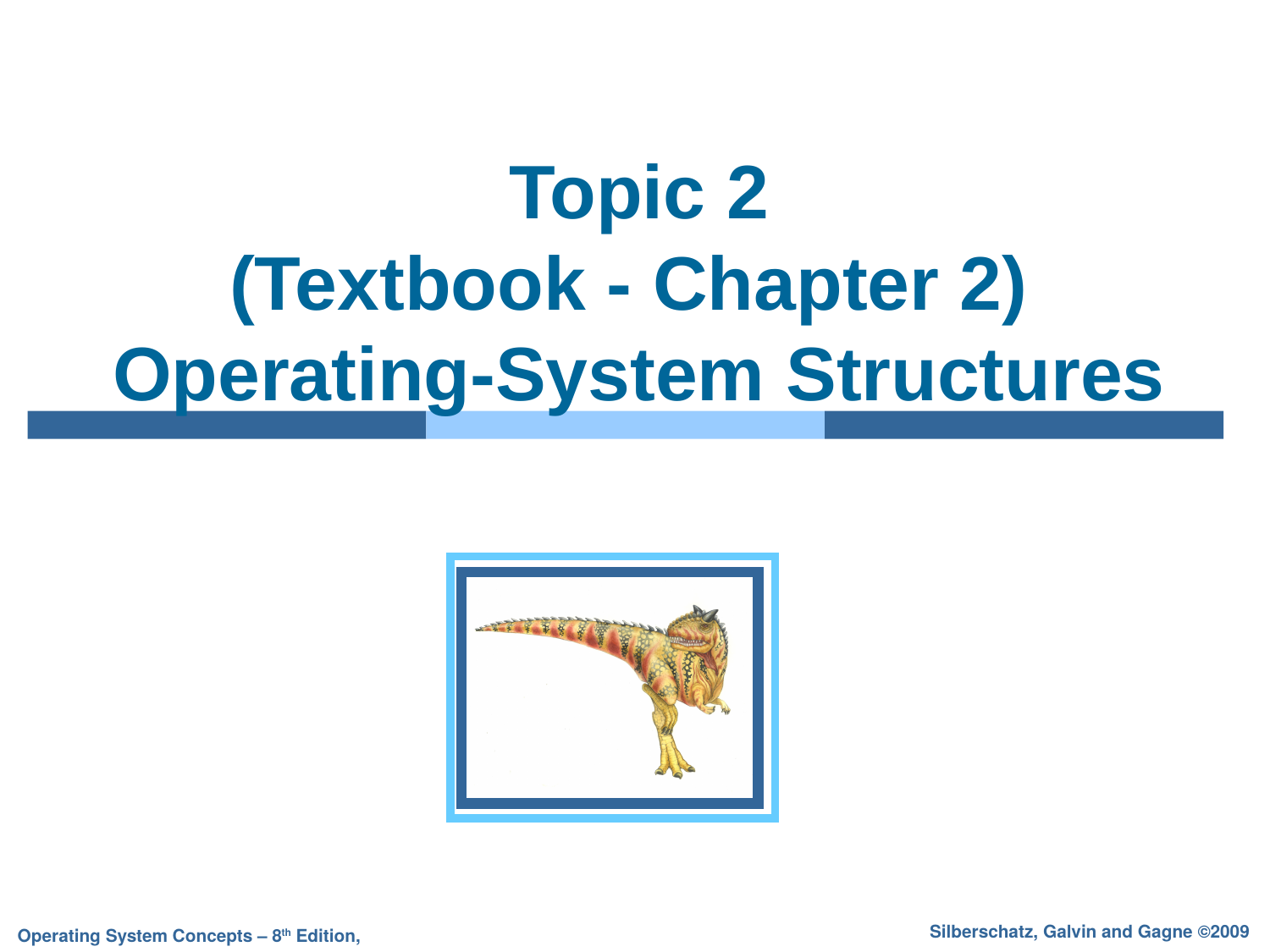

# Topic 2 (Textbook - Chapter 2) Operating-System Structures